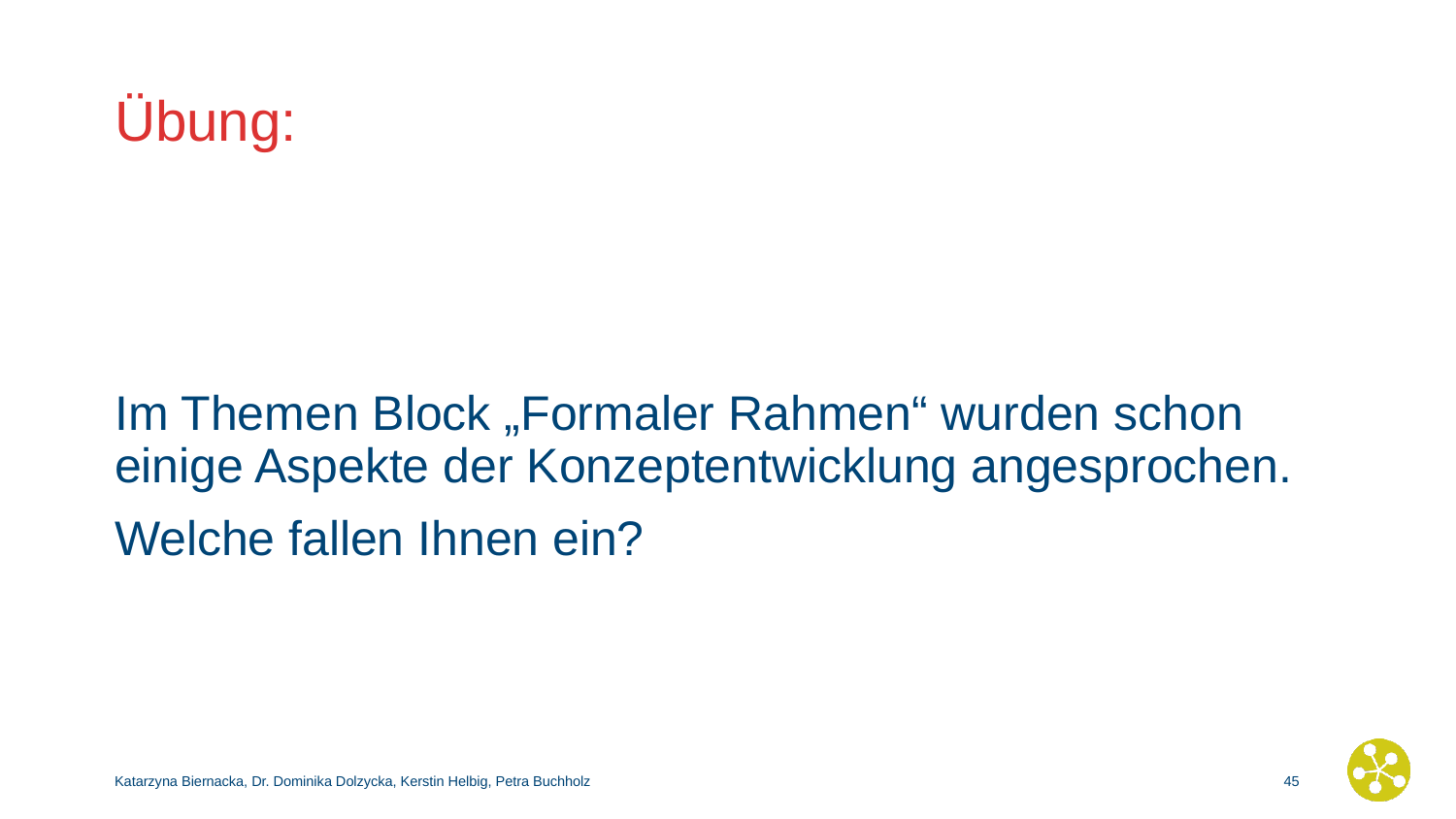

# Übung:
Im Themen Block „Formaler Rahmen“ wurden schon einige Aspekte der Konzeptentwicklung angesprochen.
Welche fallen Ihnen ein?
Katarzyna Biernacka, Dr. Dominika Dolzycka, Kerstin Helbig, Petra Buchholz
45